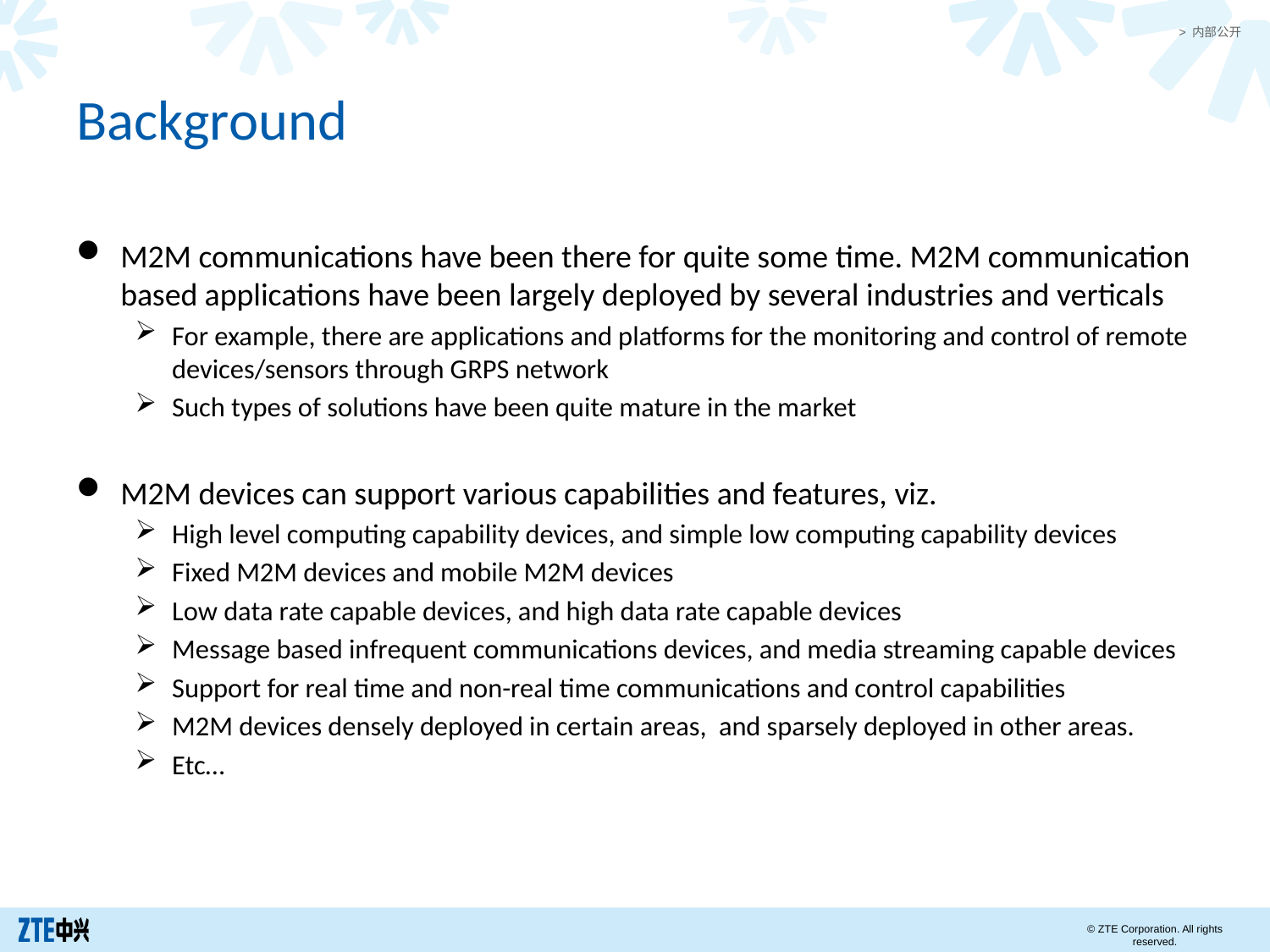

# Background
M2M communications have been there for quite some time. M2M communication based applications have been largely deployed by several industries and verticals
For example, there are applications and platforms for the monitoring and control of remote devices/sensors through GRPS network
Such types of solutions have been quite mature in the market

M2M devices can support various capabilities and features, viz.
High level computing capability devices, and simple low computing capability devices
Fixed M2M devices and mobile M2M devices
Low data rate capable devices, and high data rate capable devices
Message based infrequent communications devices, and media streaming capable devices
Support for real time and non-real time communications and control capabilities
M2M devices densely deployed in certain areas,  and sparsely deployed in other areas.
Etc…